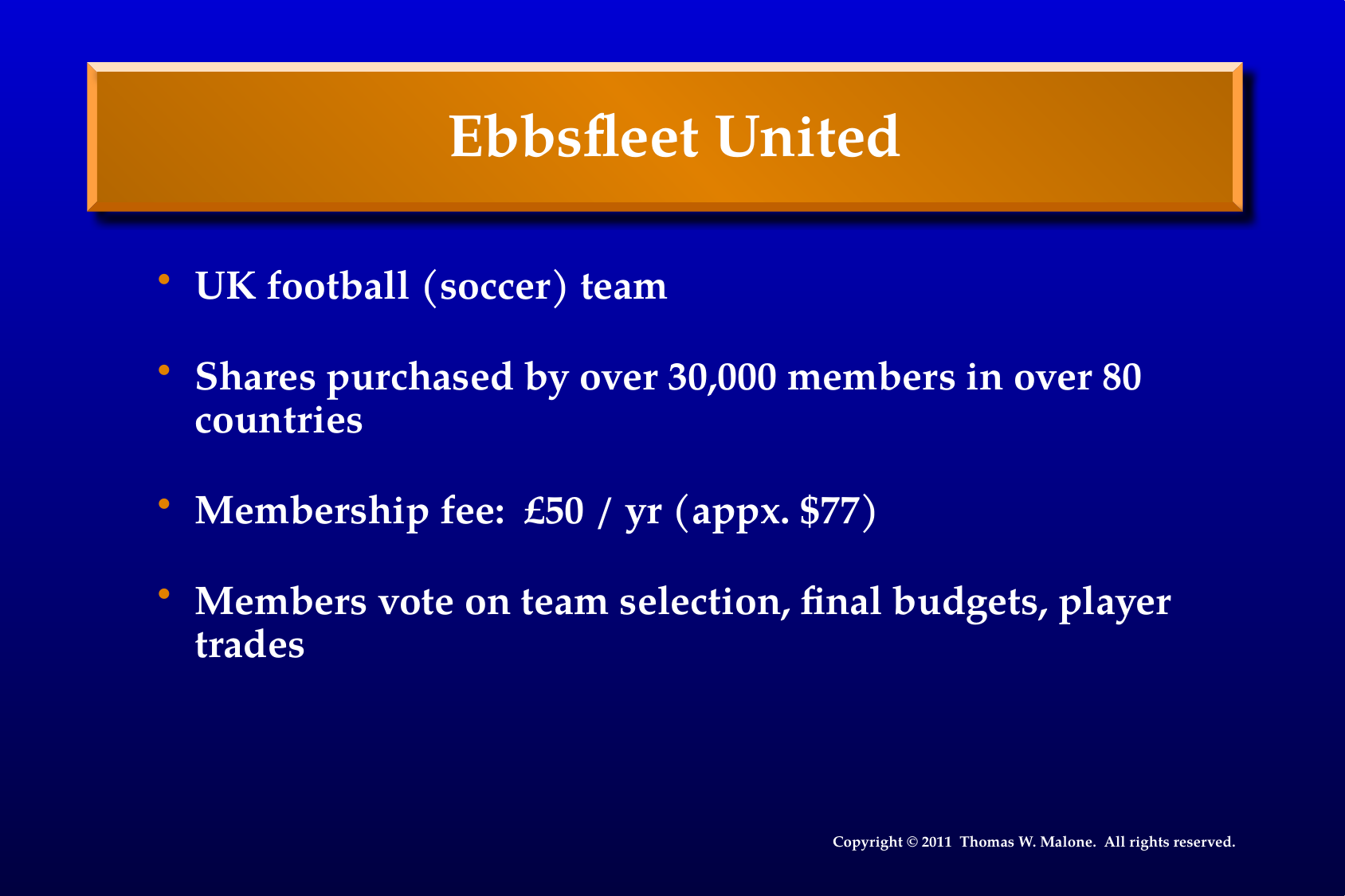

# Ebbsfleet United
UK football (soccer) team
Shares purchased by over 30,000 members in over 80 countries
Membership fee:  £50 / yr (appx. $77)
Members vote on team selection, final budgets, player trades